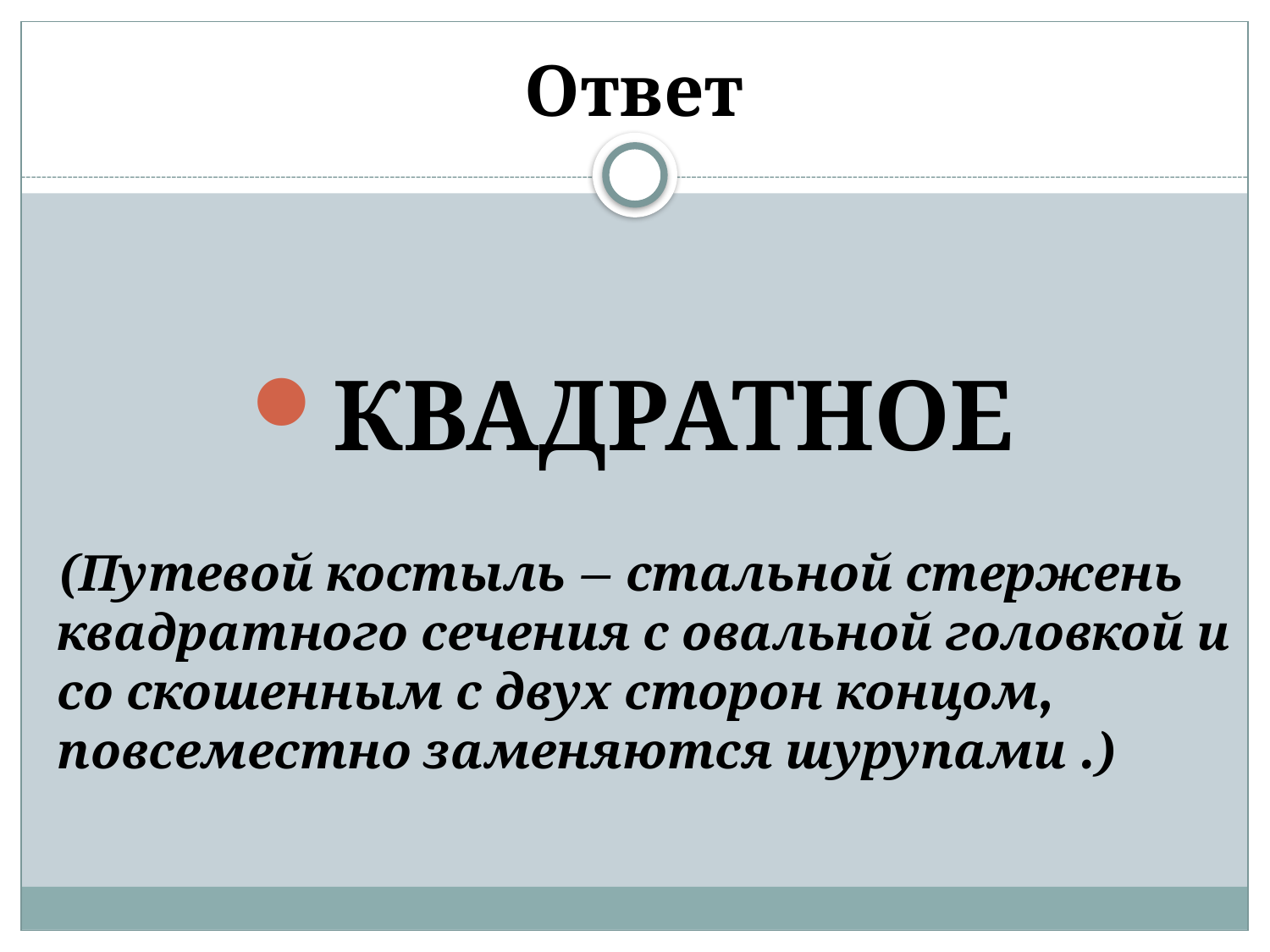

# Ответ

КВАДРАТНОЕ

(Путевой костыль – стальной стержень квадратного сечения с овальной головкой и со скошенным с двух сторон концом, повсеместно заменяются шурупами .)